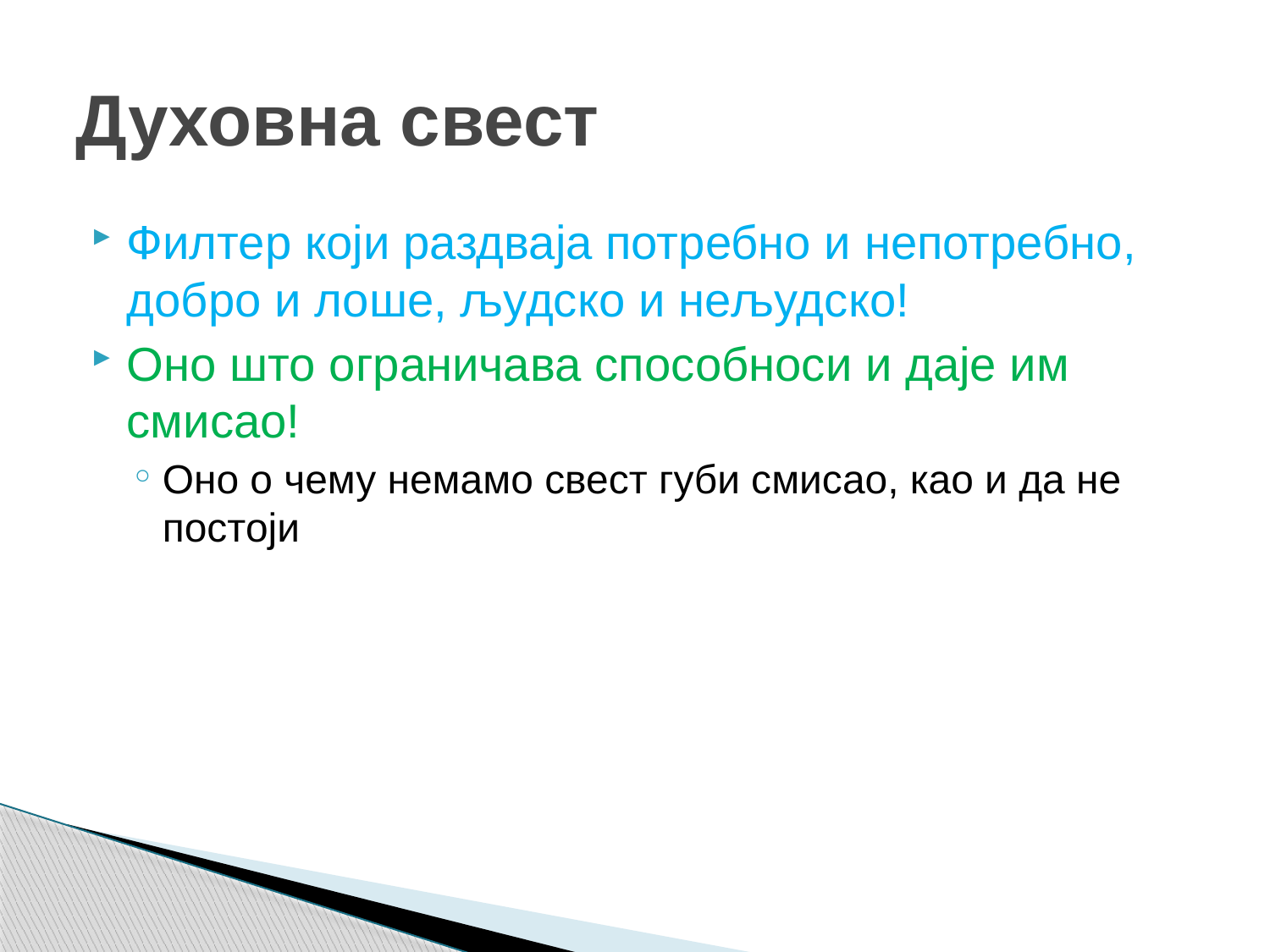

# Духовна свест
Филтер који раздваја потребно и непотребно, добро и лоше, људско и нељудско!
Оно што ограничава способноси и даје им смисао!
Оно о чему немамо свест губи смисао, као и да не постоји